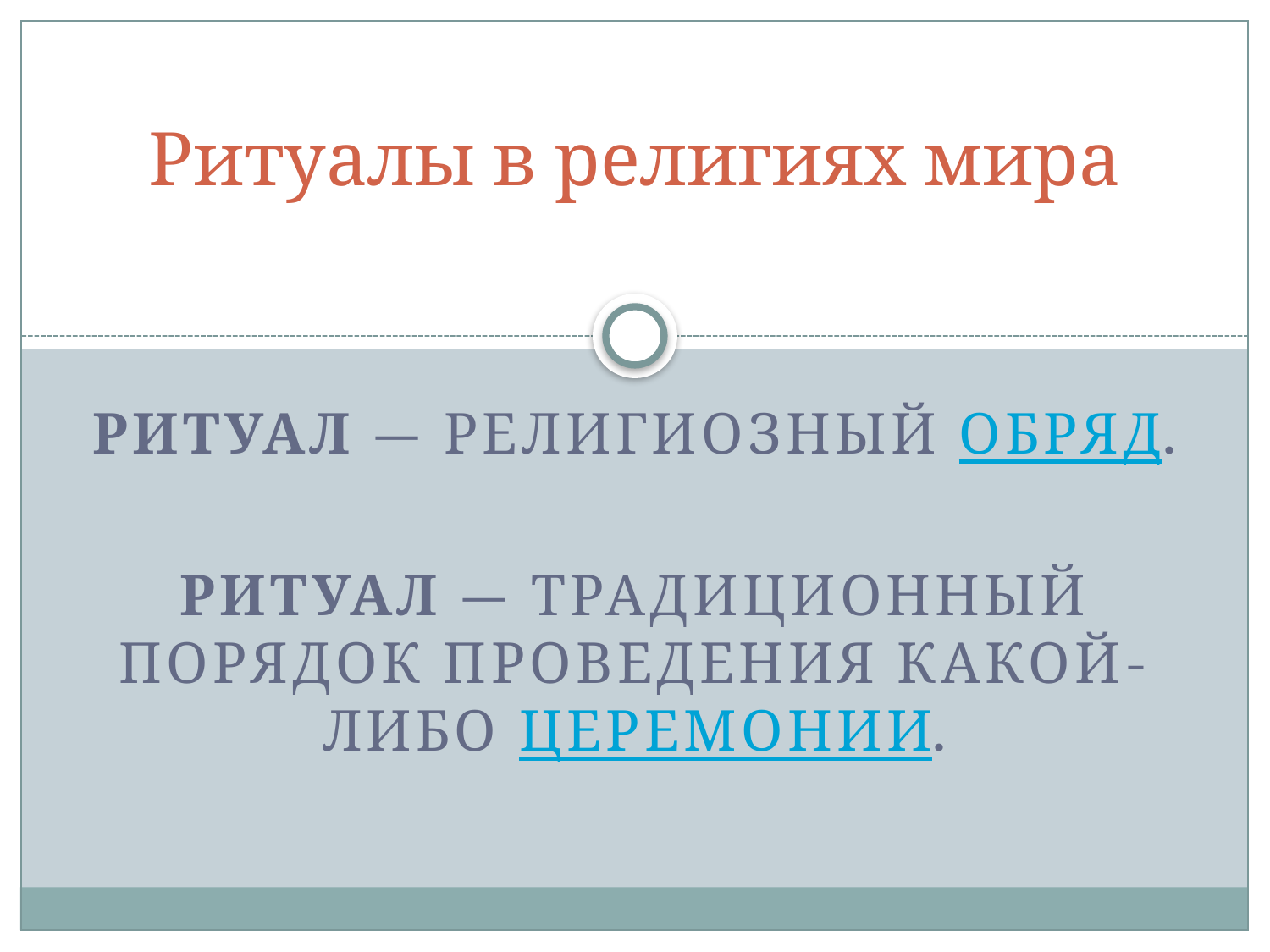

# Ритуалы в религиях мира
Ритуал — религиозный обряд.

Ритуал — традиционный порядок проведения какой-либо церемонии.